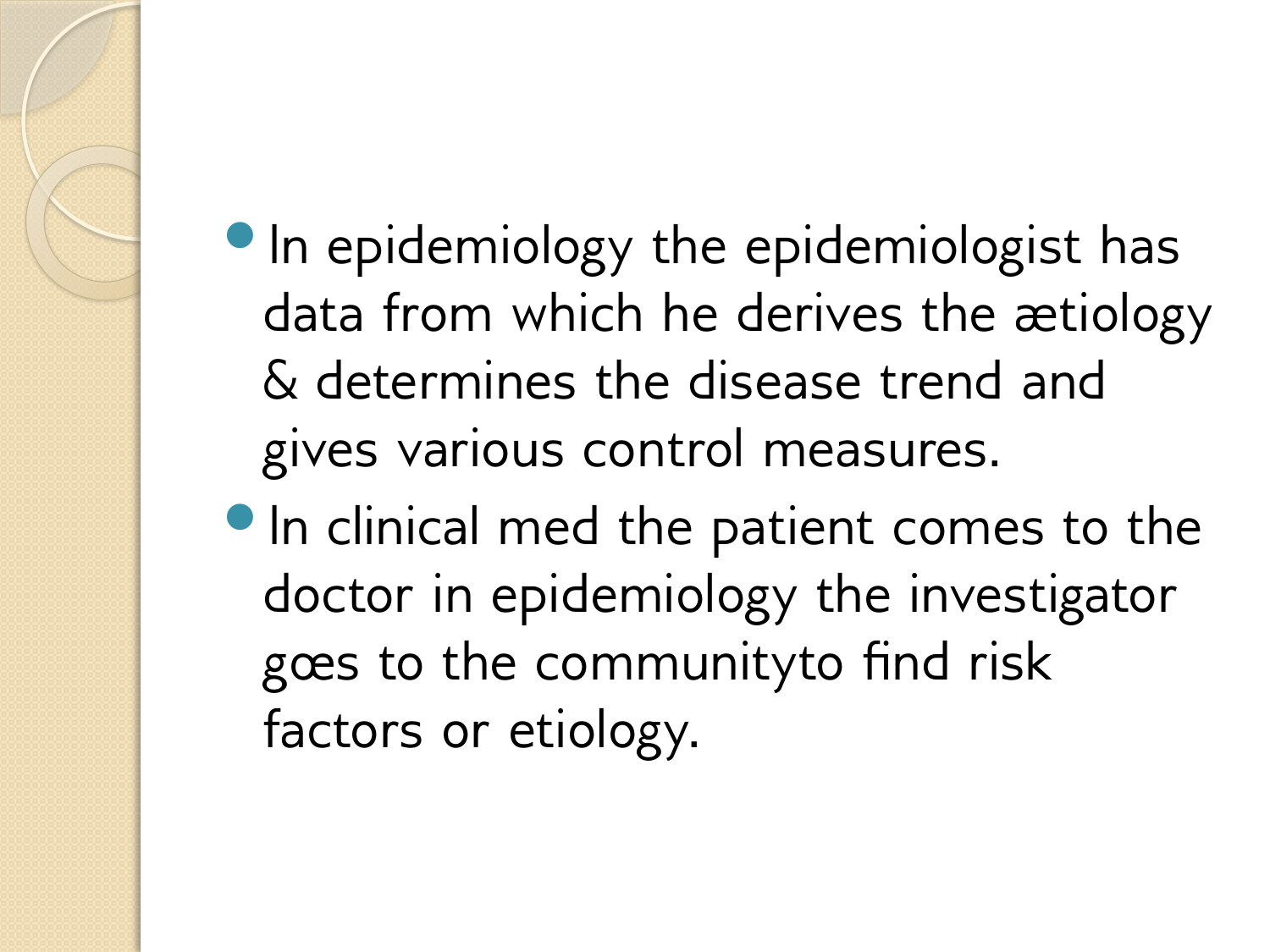

#
In epidemiology the epidemiologist has data from which he derives the aetiology & determines the disease trend and gives various control measures.
In clinical med the patient comes to the doctor in epidemiology the investigator goes to the communityto find risk factors or etiology.